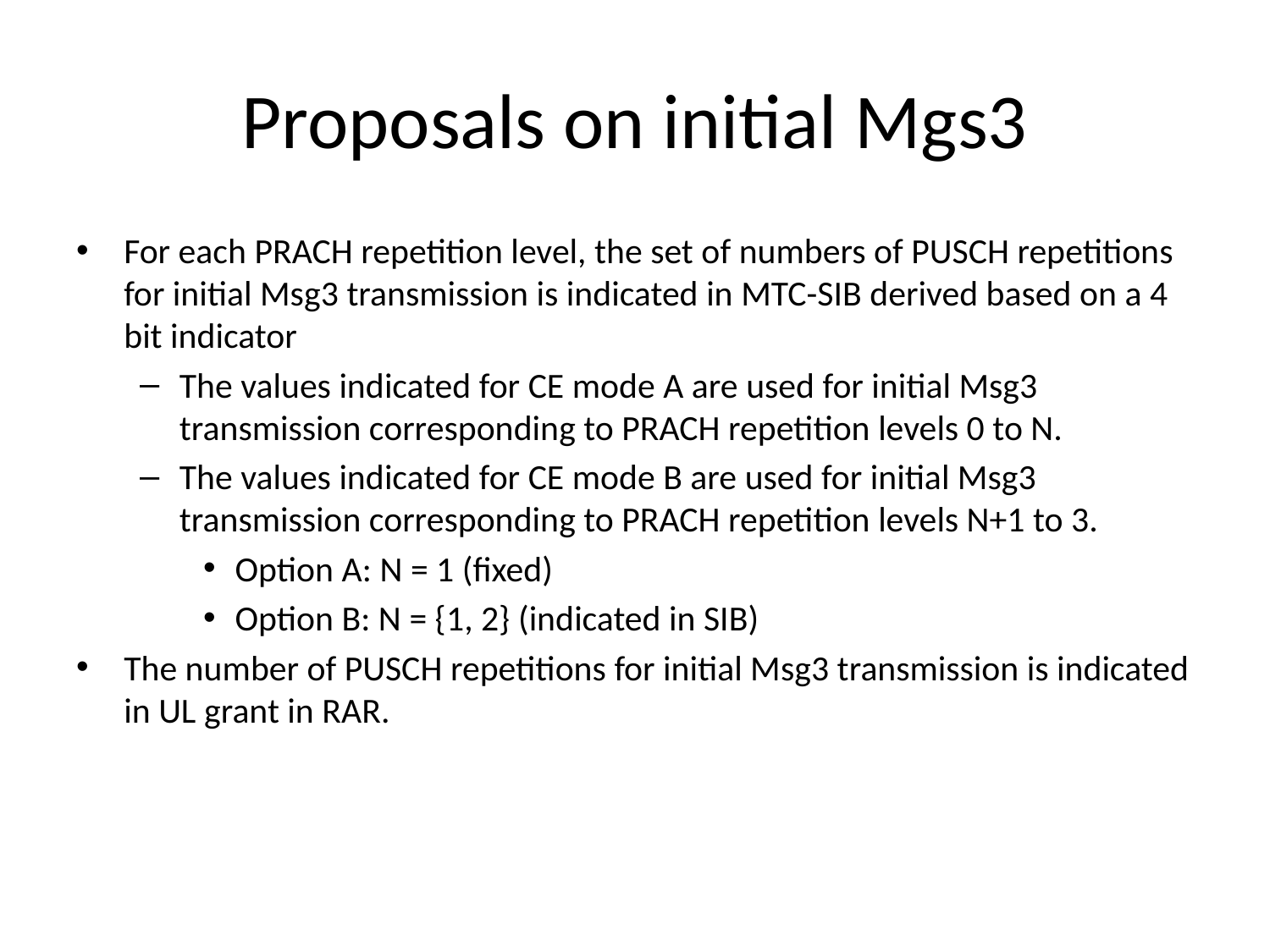

# Proposals on initial Mgs3
For each PRACH repetition level, the set of numbers of PUSCH repetitions for initial Msg3 transmission is indicated in MTC-SIB derived based on a 4 bit indicator
The values indicated for CE mode A are used for initial Msg3 transmission corresponding to PRACH repetition levels 0 to N.
The values indicated for CE mode B are used for initial Msg3 transmission corresponding to PRACH repetition levels N+1 to 3.
Option A: N = 1 (fixed)
Option B: N = {1, 2} (indicated in SIB)
The number of PUSCH repetitions for initial Msg3 transmission is indicated in UL grant in RAR.